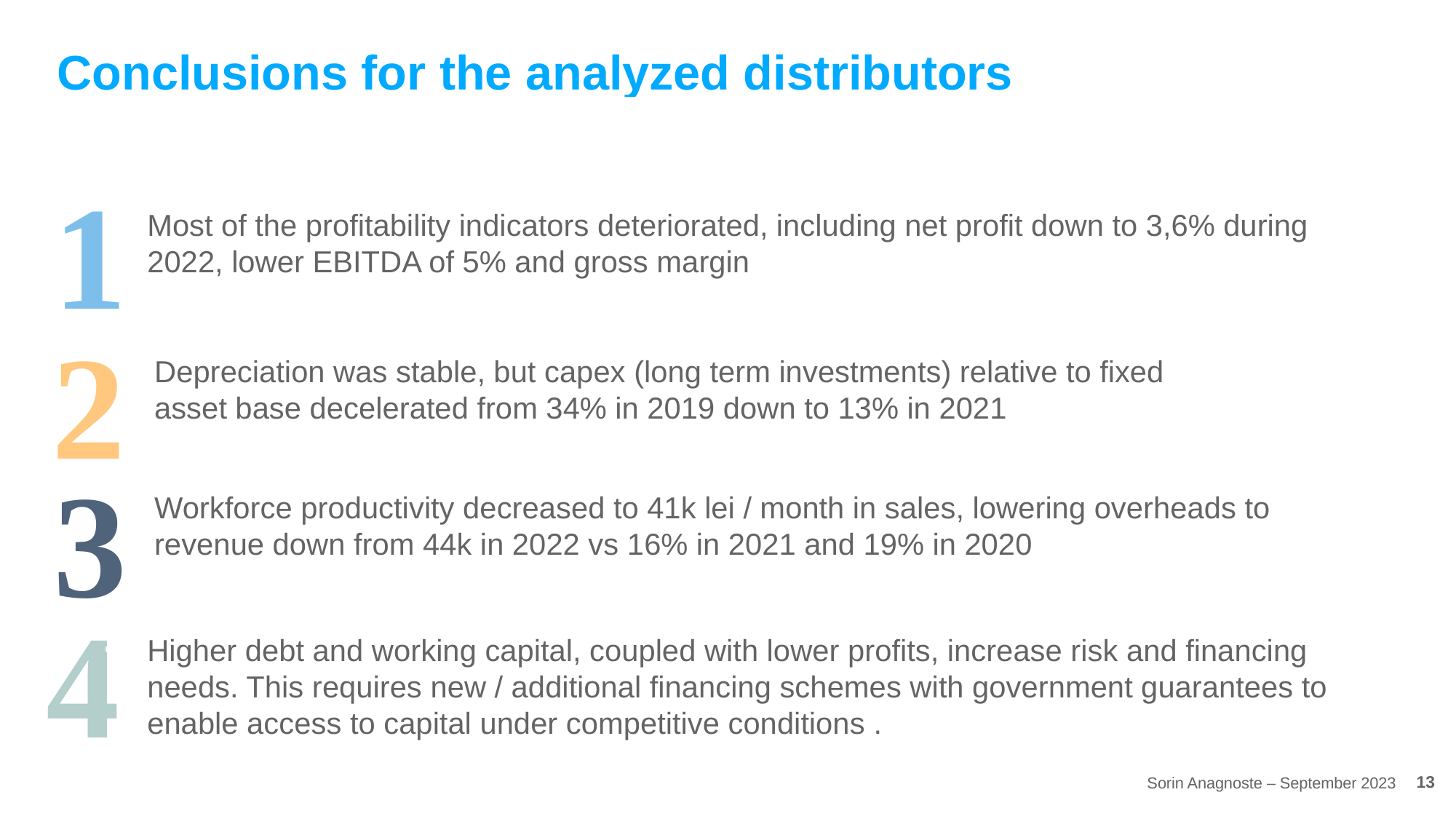

# Conclusions for the analyzed distributors

1
Most of the profitability indicators deteriorated, including net profit down to 3,6% during 2022, lower EBITDA of 5% and gross margin
2
31
Depreciation was stable, but capex (long term investments) relative to fixed asset base decelerated from 34% in 2019 down to 13% in 2021
3
Workforce productivity decreased to 41k lei / month in sales, lowering overheads to revenue down from 44k in 2022 vs 16% in 2021 and 19% in 2020
4
Higher debt and working capital, coupled with lower profits, increase risk and financing needs. This requires new / additional financing schemes with government guarantees to enable access to capital under competitive conditions .